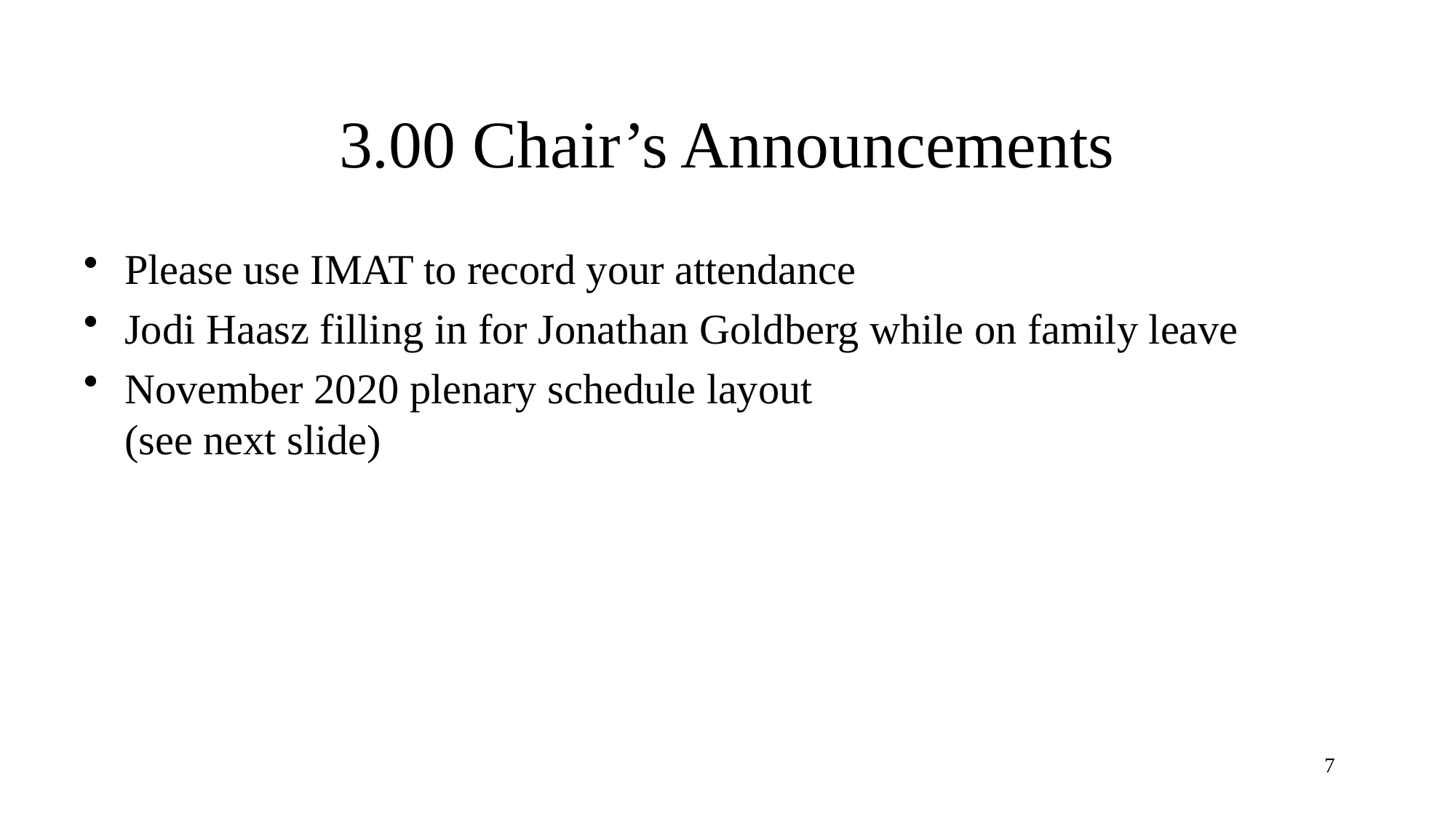

# 3.00 Chair’s Announcements
Please use IMAT to record your attendance
Jodi Haasz filling in for Jonathan Goldberg while on family leave
November 2020 plenary schedule layout
(see next slide)
7